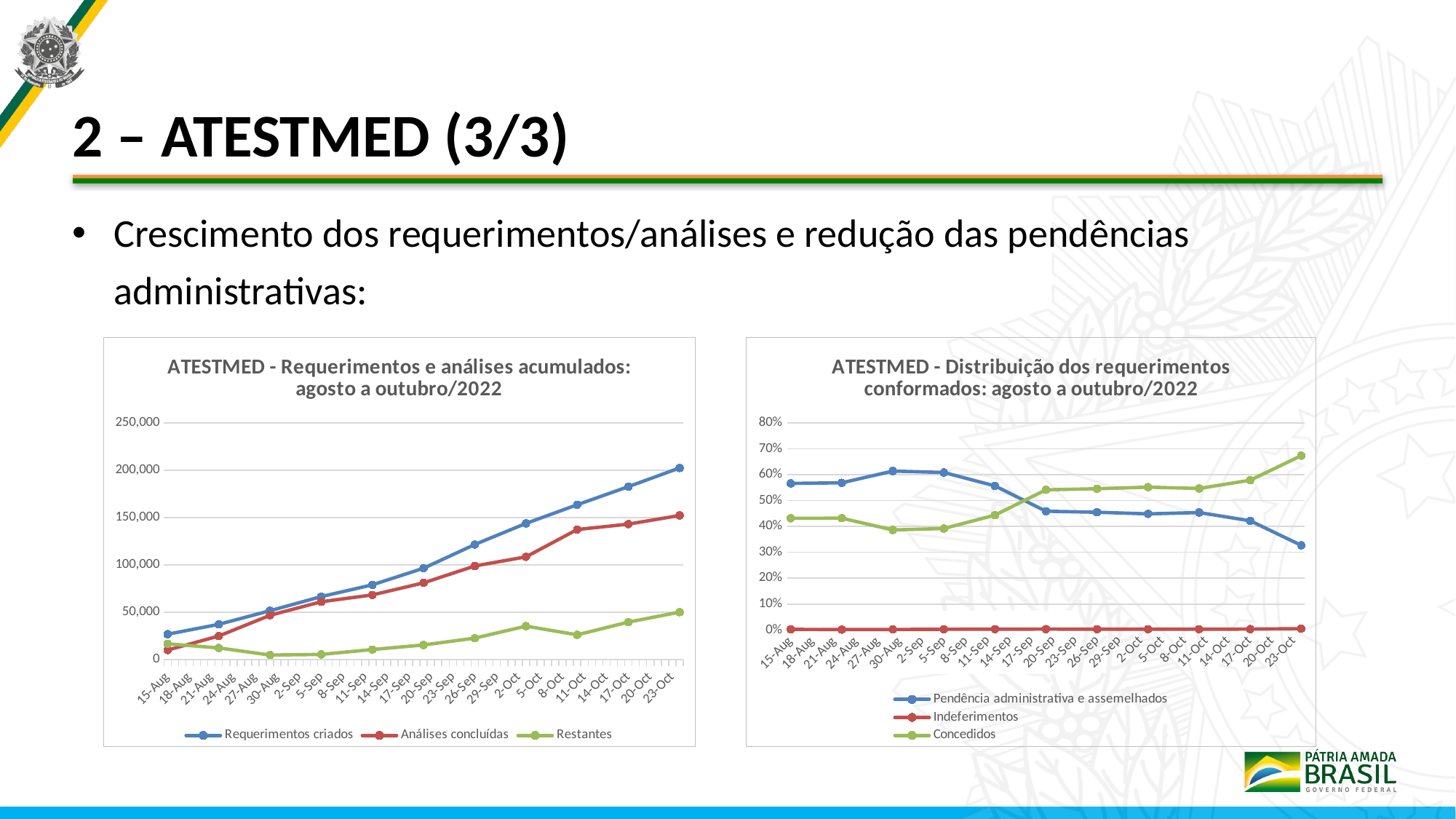

# 2 – ATESTMED (3/3)

Crescimento dos requerimentos/análises e redução das pendências administrativas:

### Chart: ATESTMED - Distribuição dos requerimentos conformados: agosto a outubro/2022

| Category | Pendência administrativa e assemelhados | Indeferimentos | Concedidos |
|---|---|---|---|
| 44788 | 0.5659645232815964 | 0.0025868440502586844 | 0.43144863266814487 |
| 44795 | 0.5682415683917975 | 0.0017276346428303161 | 0.4317584316082025 |
| 44802 | 0.6136271406541677 | 0.0021507994480967456 | 0.3863728593458323 |
| 44809 | 0.6080684365036775 | 0.002904132074876101 | 0.39193156349632247 |
| 44816 | 0.5563896994249129 | 0.0034561885605824526 | 0.4436103005750871 |
| 44823 | 0.4586840182002499 | 0.003607044345427541 | 0.54131598179975 |
| 44830 | 0.4546291854552432 | 0.0033579583613163196 | 0.5453708145447568 |
| 44837 | 0.4483990517845815 | 0.0033387866849187006 | 0.5516009482154185 |
| 44844 | 0.45352583383463674 | 0.0033687587728093043 | 0.5464741661653633 |
| 44851 | 0.4218072943643645 | 0.0035625402680748387 | 0.5781927056356355 |
| 44858 | 0.32693951636512675 | 0.005222788219450787 | 0.6730604836348733 |

### Chart: ATESTMED - Requerimentos e análises acumulados: agosto a outubro/2022

| Category | Requerimentos criados | Análises concluídas | Restantes |
|---|---|---|---|
| 44788 | 26808.0 | 10115.0 | 16693.0 |
| 44795 | 37217.0 | 24883.0 | 12334.0 |
| 44802 | 51602.0 | 46771.0 | 4831.0 |
| 44809 | 66488.0 | 61033.0 | 5455.0 |
| 44816 | 78921.0 | 68266.0 | 10655.0 |
| 44823 | 96451.0 | 81010.0 | 15441.0 |
| 44830 | 121482.0 | 98812.0 | 22670.0 |
| 44837 | 143805.0 | 108484.0 | 35321.0 |
| 44844 | 163475.0 | 137328.0 | 26147.0 |
| 44851 | 182588.0 | 143018.0 | 39570.0 |
| 44858 | 202271.0 | 152154.0 | 50117.0 |